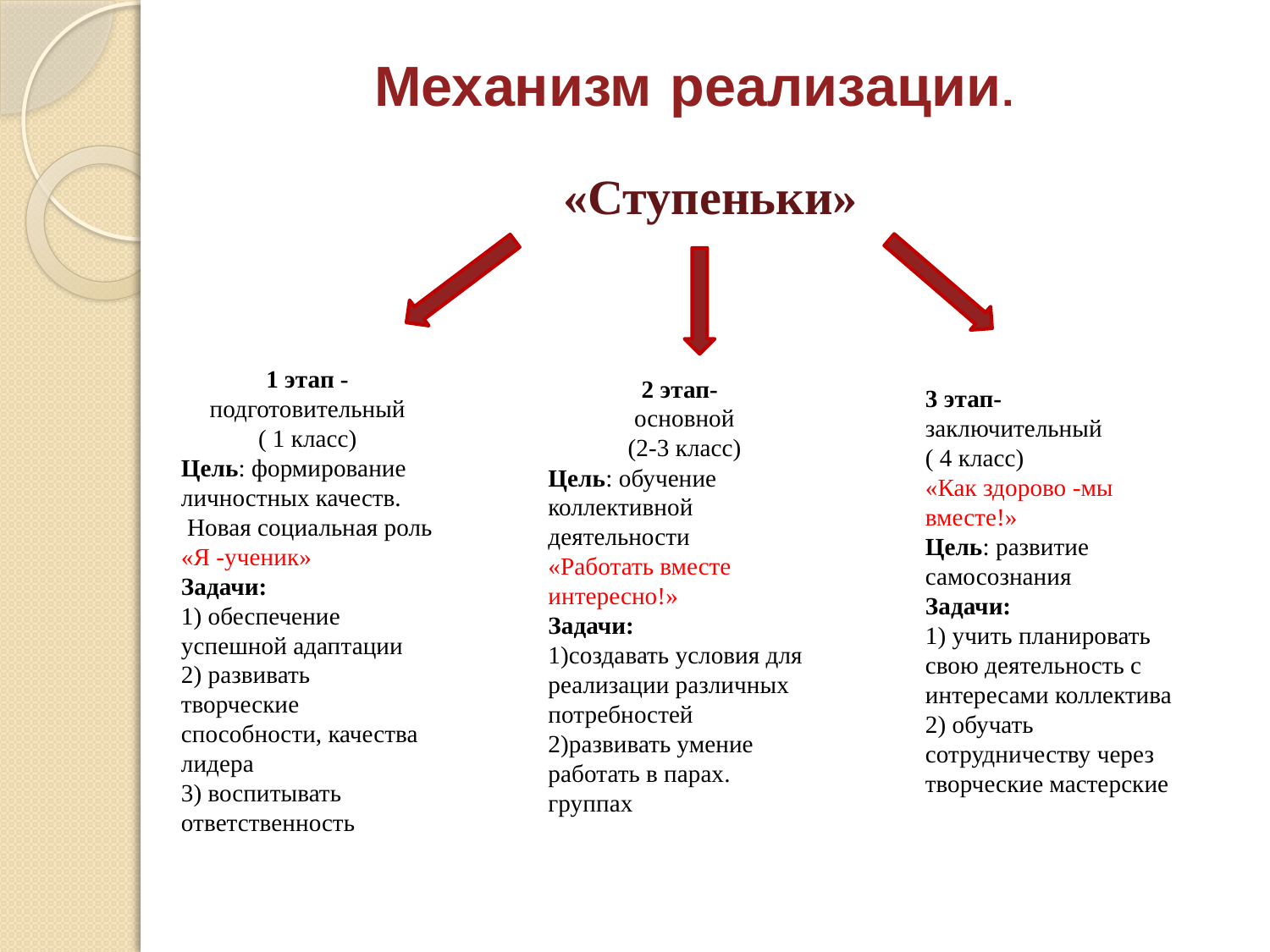

# Механизм реализации.
«Ступеньки»

1 этап -подготовительный
( 1 класс)
Цель: формирование личностных качеств.
 Новая социальная роль «Я -ученик»
Задачи:
1) обеспечение успешной адаптации
2) развивать творческие способности, качества лидера
3) воспитывать ответственность
2 этап-
              основной
             (2-3 класс)
Цель: обучение коллективной деятельности
«Работать вместе интересно!»
Задачи:
1)создавать условия для реализации различных потребностей
2)развивать умение работать в парах. группах
3 этап-
заключительный
( 4 класс)
«Как здорово -мы вместе!»
Цель: развитие самосознания
Задачи:
1) учить планировать  свою деятельность с интересами коллектива
2) обучать сотрудничеству через творческие мастерские